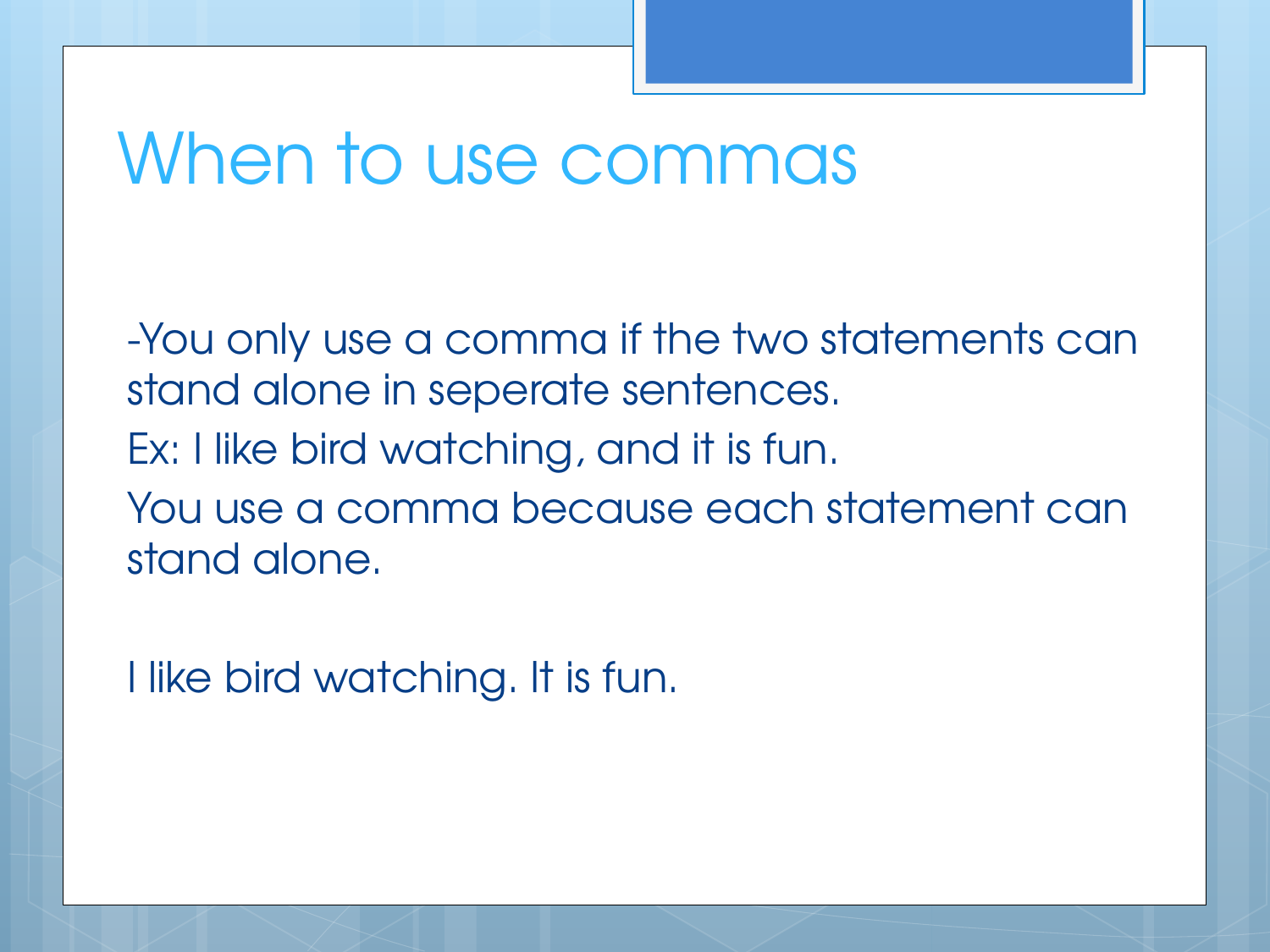

# When to use commas

-You only use a comma if the two statements can stand alone in seperate sentences.
Ex: I like bird watching, and it is fun.
You use a comma because each statement can stand alone.

I like bird watching. It is fun.